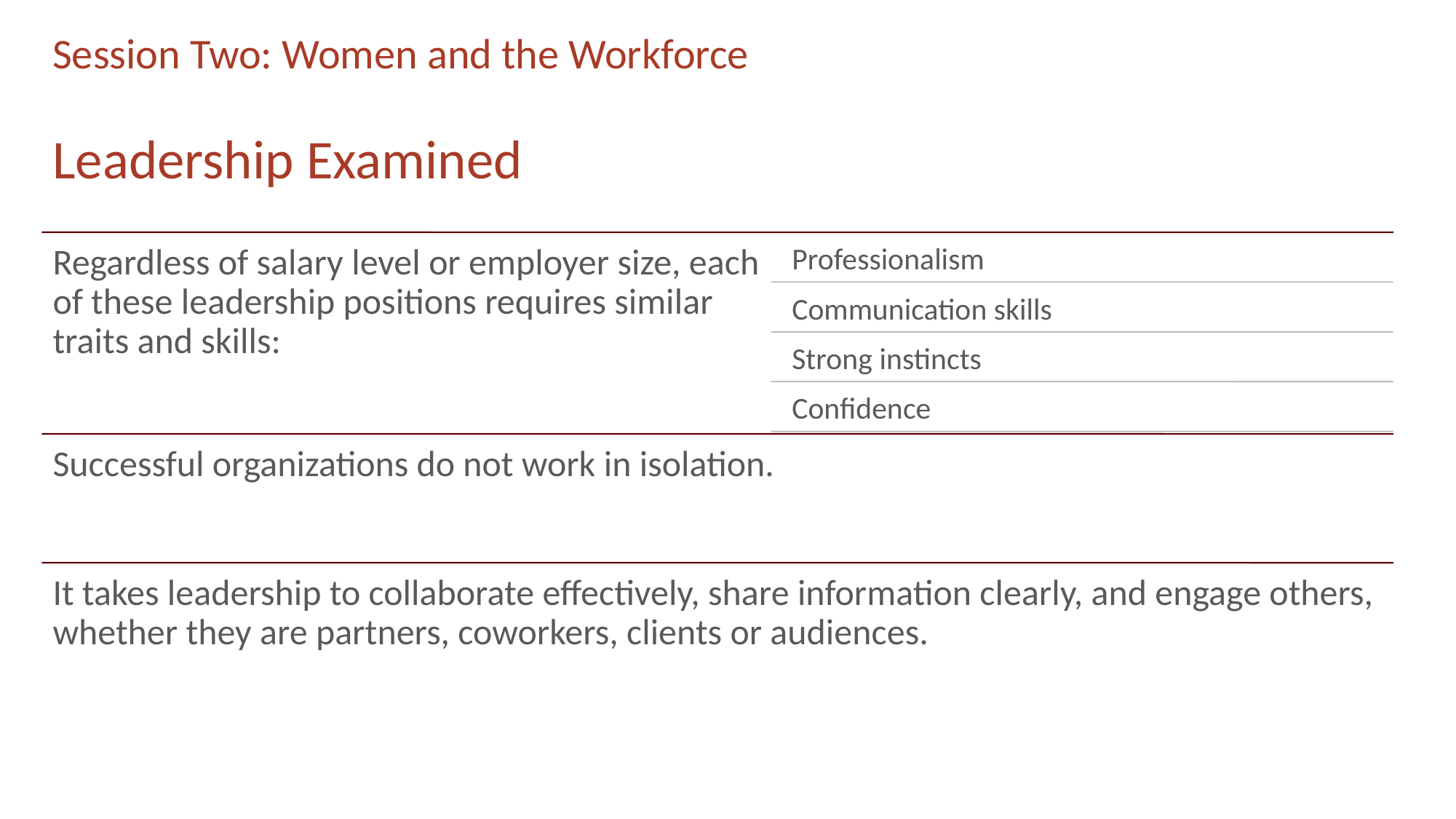

# Session Two: Women and the Workforce
Leadership Examined
Regardless of salary level or employer size, each of these leadership positions requires similar traits and skills:
Professionalism
Communication skills
Strong instincts
Confidence
Successful organizations do not work in isolation.
It takes leadership to collaborate effectively, share information clearly, and engage others, whether they are partners, coworkers, clients or audiences.